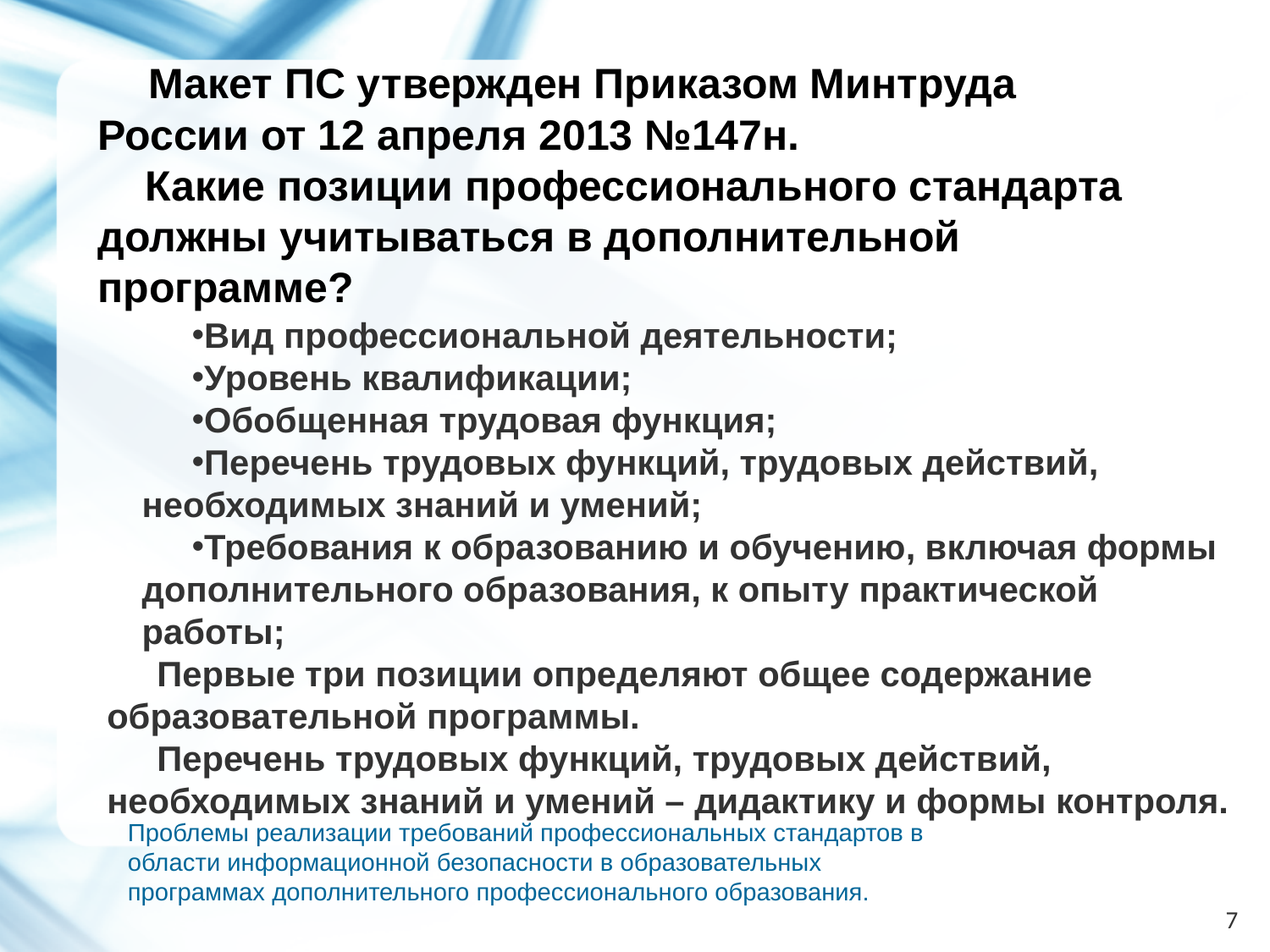

# Макет ПС утвержден Приказом Минтруда       России от 12 апреля 2013 №147н. Какие позиции профессионального стандарта должны учитываться в дополнительной программе?
Вид профессиональной деятельности;
Уровень квалификации;
Обобщенная трудовая функция;
Перечень трудовых функций, трудовых действий, необходимых знаний и умений;
Требования к образованию и обучению, включая формы дополнительного образования, к опыту практической работы;
Первые три позиции определяют общее содержание образовательной программы.
Перечень трудовых функций, трудовых действий, необходимых знаний и умений – дидактику и формы контроля.
Проблемы реализации требований профессиональных стандартов в области информационной безопасности в образовательных программах дополнительного профессионального образования.

7